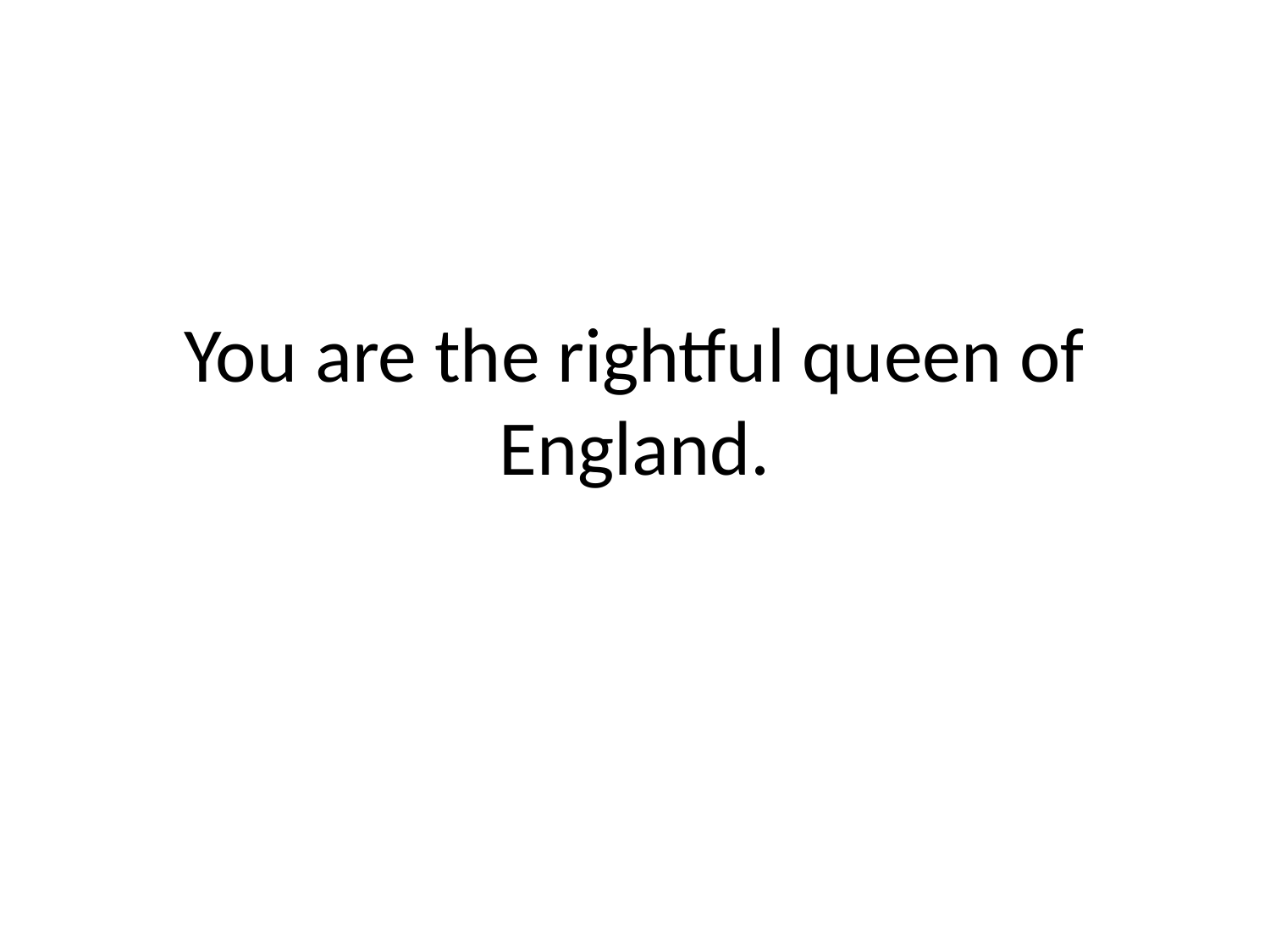

# You are the rightful queen of England.